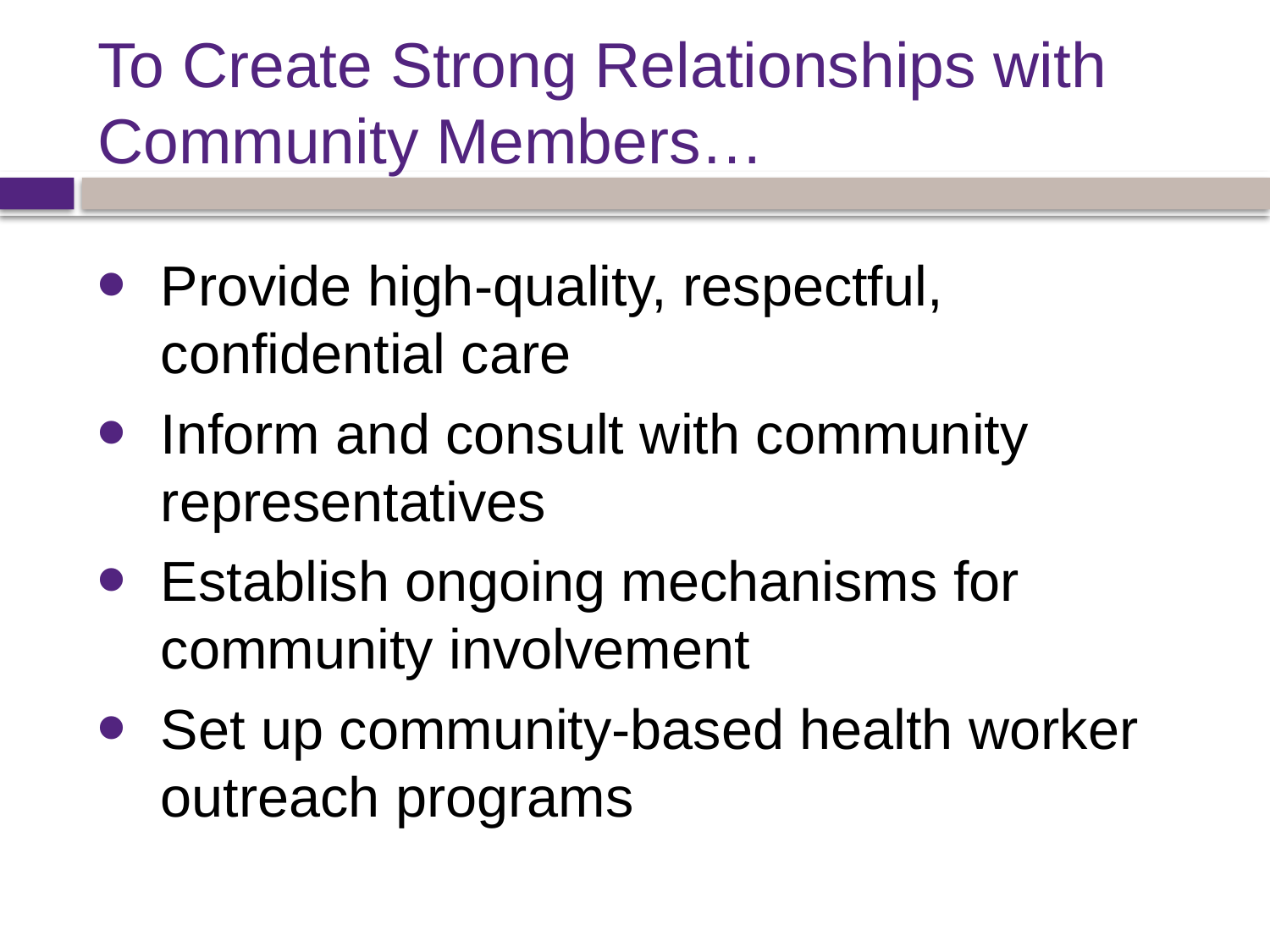

# To Create Strong Relationships with Community Members…
Provide high-quality, respectful, confidential care
Inform and consult with community representatives
Establish ongoing mechanisms for community involvement
Set up community-based health worker outreach programs